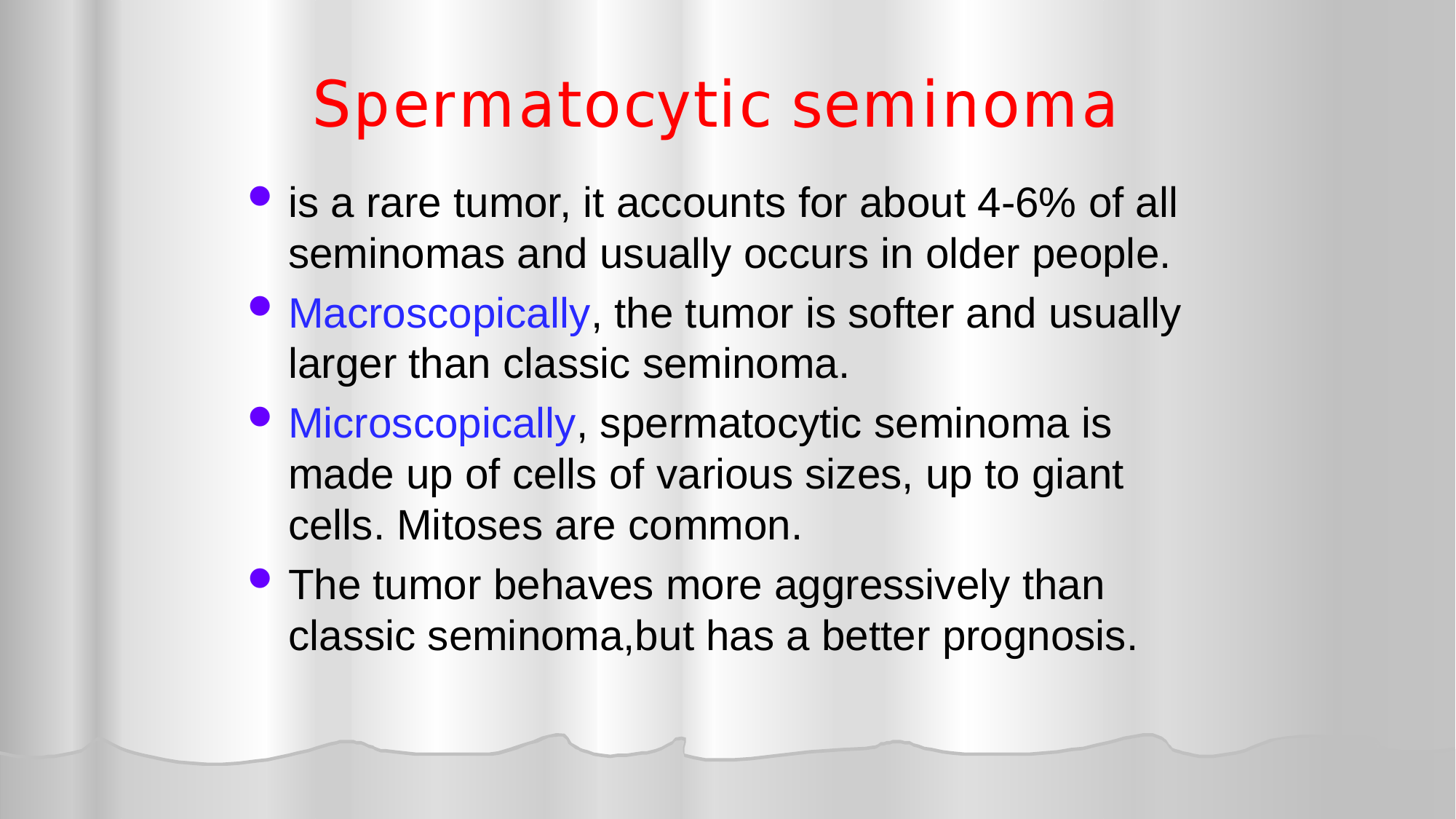

# Spermatocytic seminoma
is a rare tumor, it accounts for about 4-6% of all seminomas and usually occurs in older people.
Macroscopically, the tumor is softer and usually larger than classic seminoma.
Microscopically, spermatocytic seminoma is made up of cells of various sizes, up to giant cells. Mitoses are common.
The tumor behaves more aggressively than classic seminoma,but has a better prognosis.